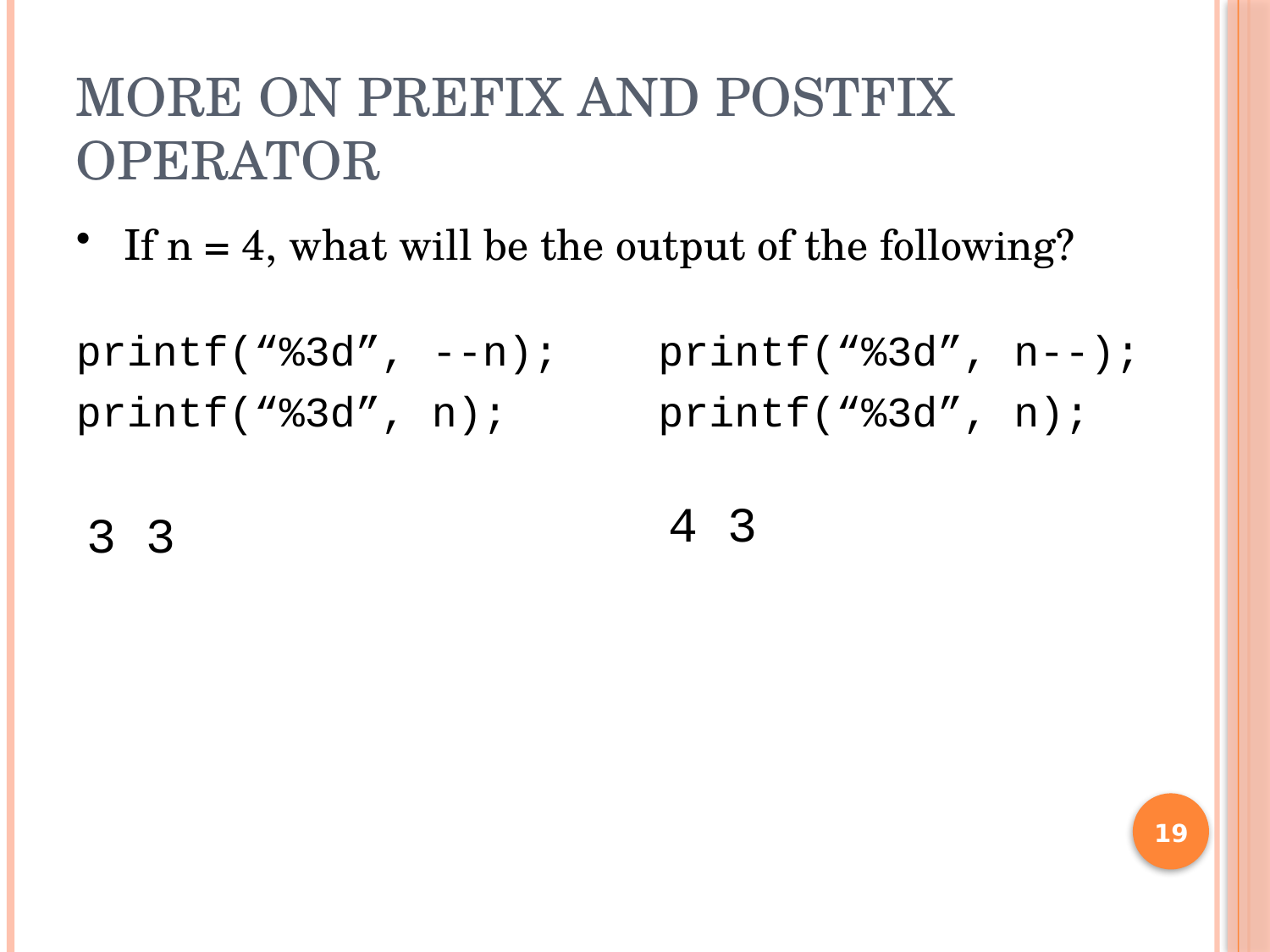

# More on prefix and postfix operator
If n = 4, what will be the output of the following?
printf(“%3d”, --n);
printf(“%3d”, n);
printf(“%3d”, n--);
printf(“%3d”, n);

4 3
3 3
19